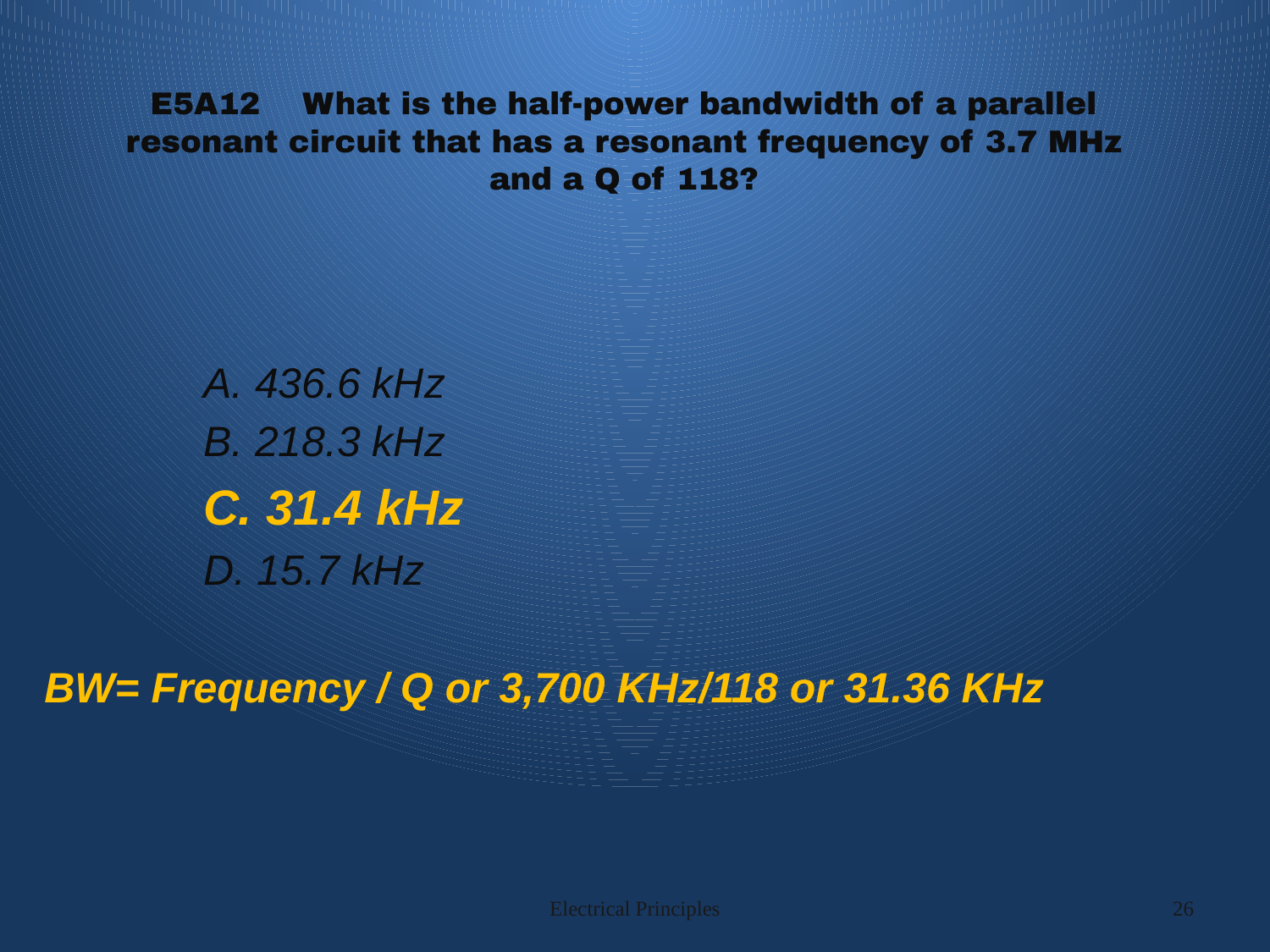

# E5A12    What is the half-power bandwidth of a parallel resonant circuit that has a resonant frequency of 3.7 MHz and a Q of 118?
A. 436.6 kHz
B. 218.3 kHz
C. 31.4 kHz
D. 15.7 kHz
BW= Frequency / Q or 3,700 KHz/118 or 31.36 KHz
Electrical Principles
26